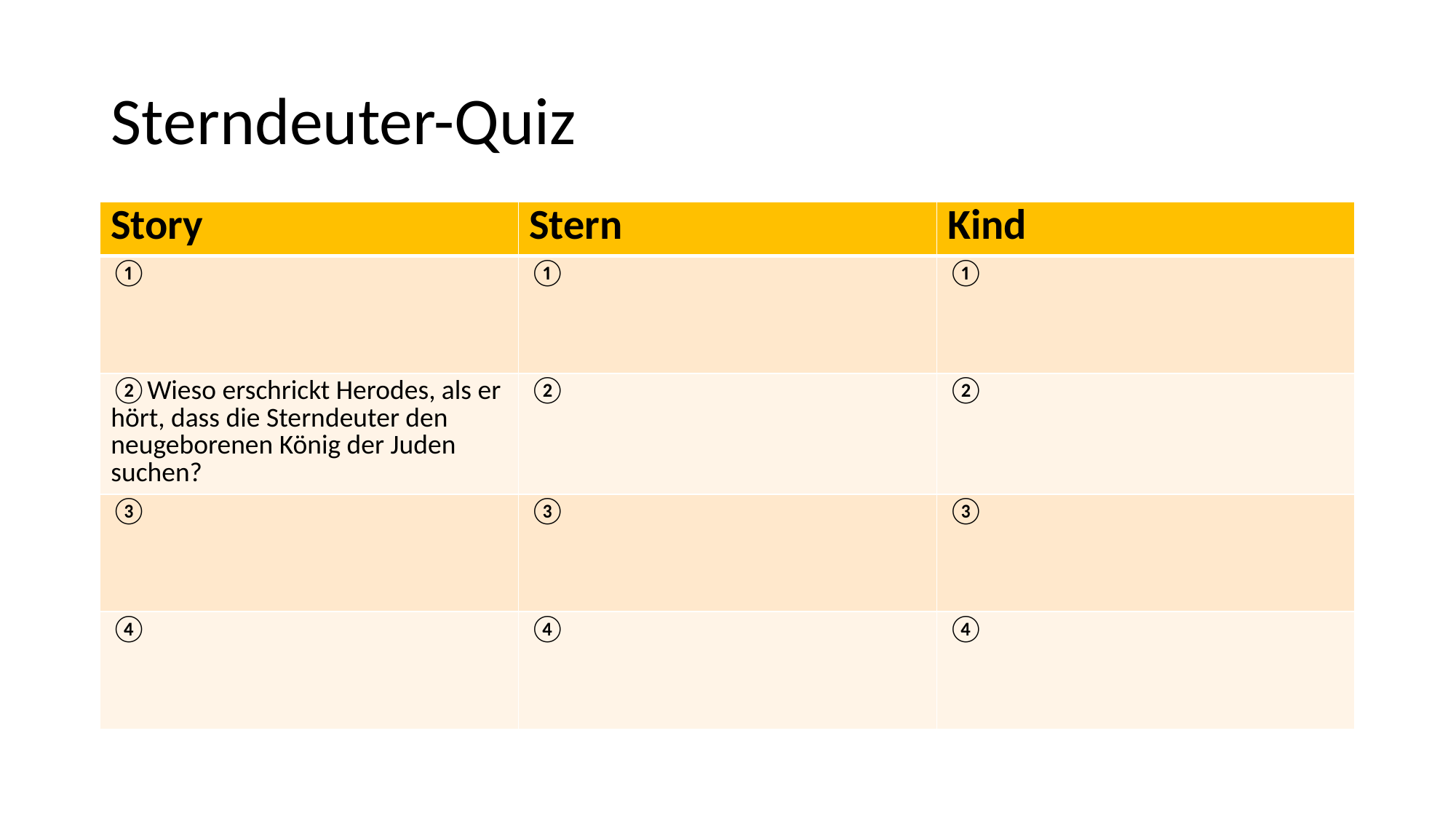

# Sterndeuter-Quiz
| Story | Stern | Kind |
| --- | --- | --- |
| ① | ① | ① |
| ②Wieso erschrickt Herodes, als er hört, dass die Sterndeuter den neugeborenen König der Juden suchen? | ② | ② |
| ③ | ③ | ③ |
| ④ | ④ | ④ |